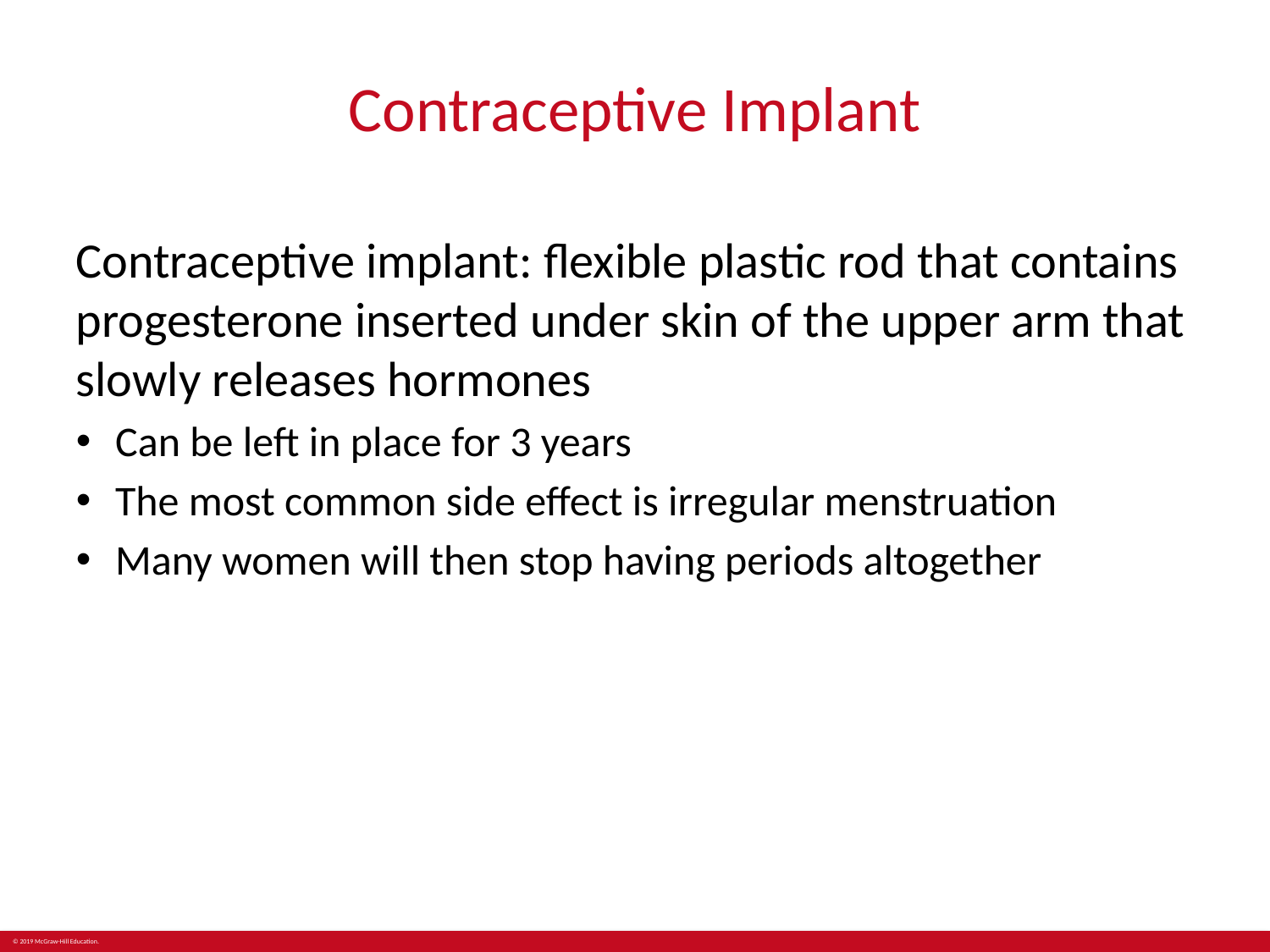

# Contraceptive Implant
Contraceptive implant: flexible plastic rod that contains progesterone inserted under skin of the upper arm that slowly releases hormones
Can be left in place for 3 years
The most common side effect is irregular menstruation
Many women will then stop having periods altogether